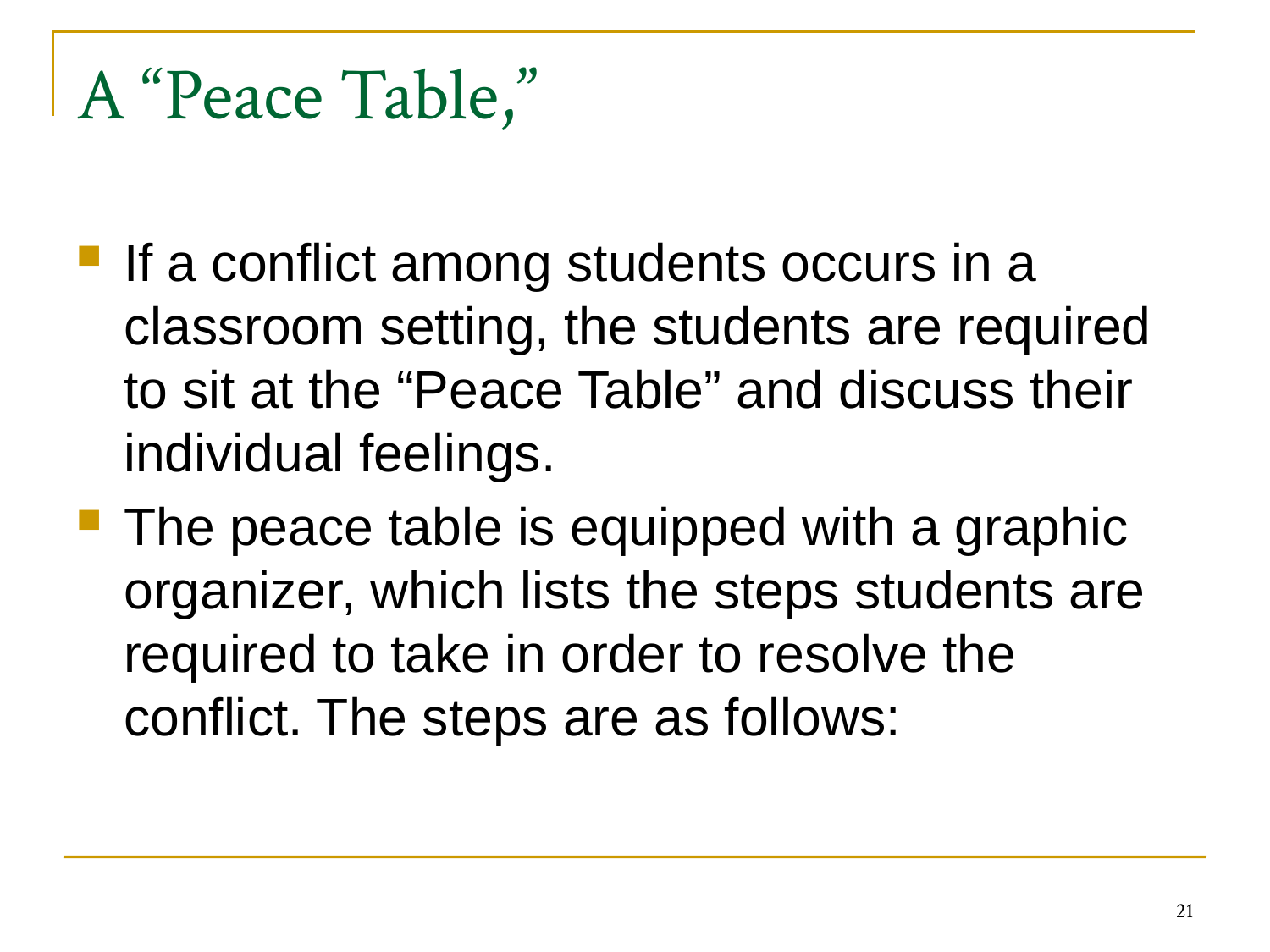

# A “Peace Table,”
If a conflict among students occurs in a classroom setting, the students are required to sit at the “Peace Table” and discuss their individual feelings.
The peace table is equipped with a graphic organizer, which lists the steps students are required to take in order to resolve the conflict. The steps are as follows:
21